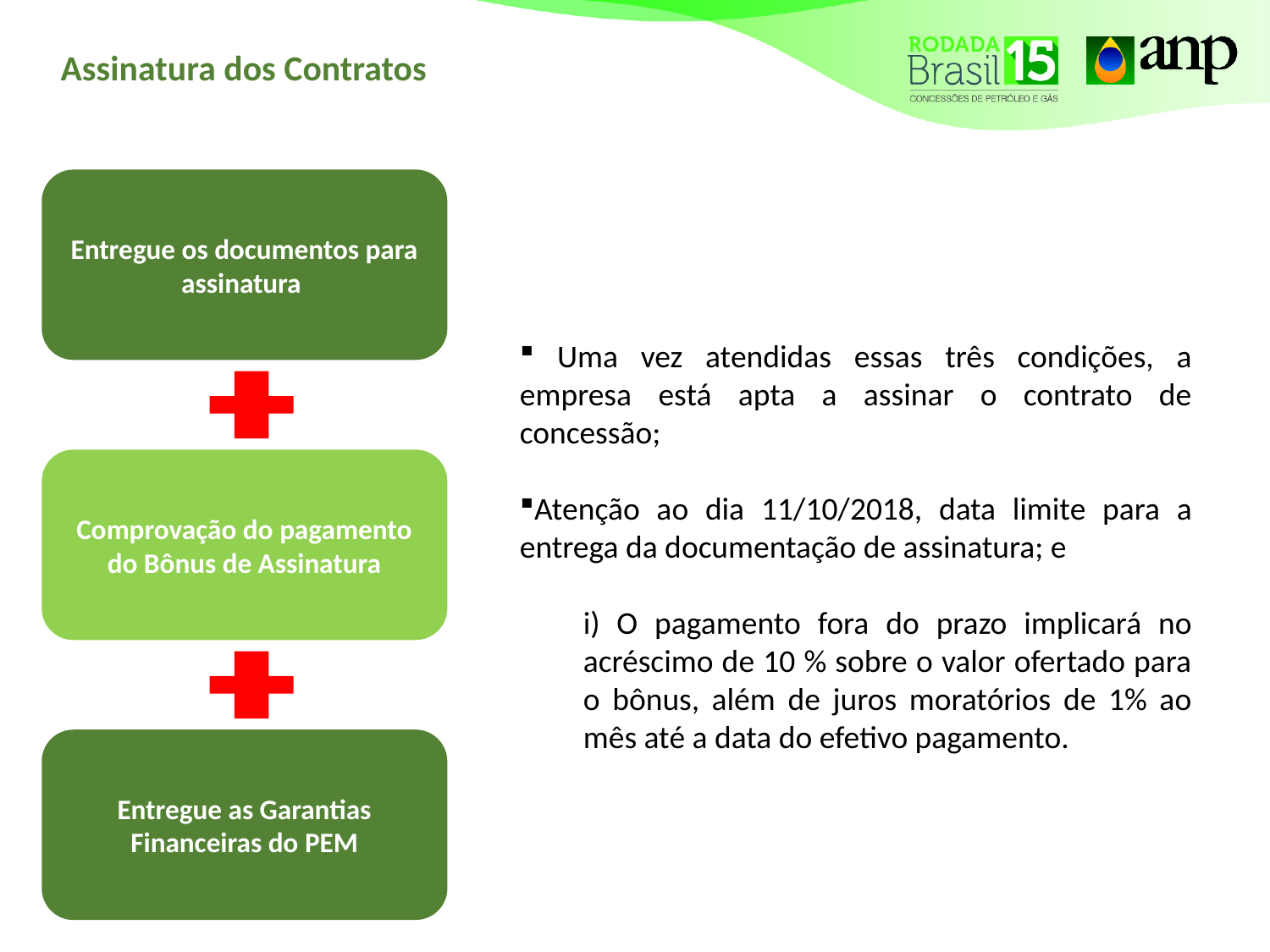

# Assinatura dos Contratos
Entregue os documentos para assinatura

Comprovação do pagamento do Bônus de Assinatura

Entregue as Garantias Financeiras do PEM

 Uma vez atendidas essas três condições, a empresa está apta a assinar o contrato de concessão;

Atenção ao dia 11/10/2018, data limite para a entrega da documentação de assinatura; e

i) O pagamento fora do prazo implicará no acréscimo de 10 % sobre o valor ofertado para o bônus, além de juros moratórios de 1% ao mês até a data do efetivo pagamento.